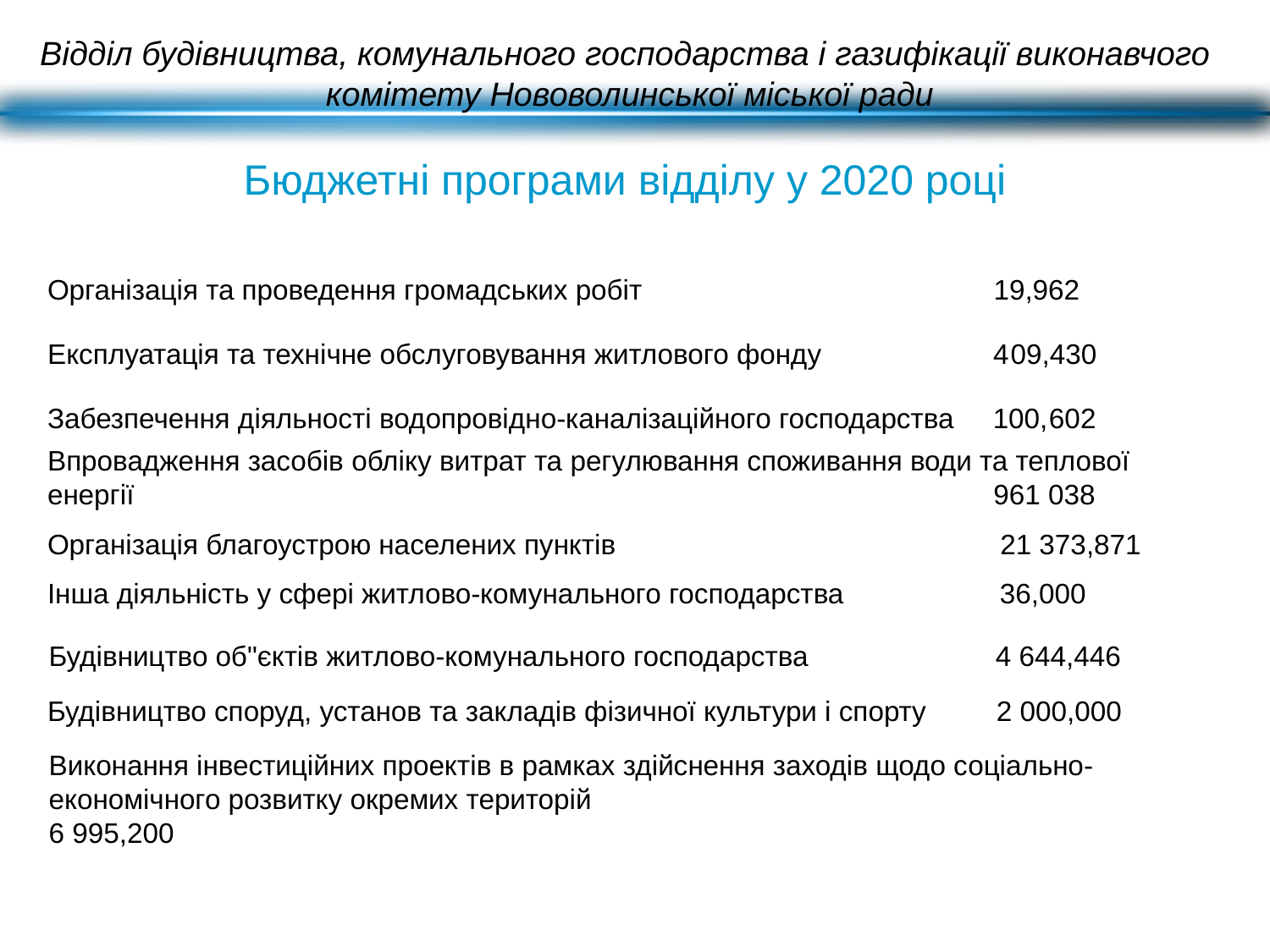

Відділ будівництва, комунального господарства і газифікації виконавчого  комітету Нововолинської міської ради
Бюджетні програми відділу у 2020 році
Організація та проведення громадських робіт                                             19,962
Експлуатація та технічне обслуговування житлового фонду                      409,430
Забезпечення діяльності водопровідно-каналізаційного господарства     100,602
Впровадження засобів обліку витрат та регулювання споживання води та теплової енергії                                                                                                              961 038
Організація благоустрою населених пунктів                                                 21 373,871
Інша діяльність у сфері житлово-комунального господарства                    36,000
Будівництво об"єктів житлово-комунального господарства                        4 644,446
Будівництво споруд, установ та закладів фізичної культури і спорту         2 000,000
Виконання інвестиційних проектів в рамках здійснення заходів щодо соціально-економічного розвитку окремих територій                                                         6 995,200